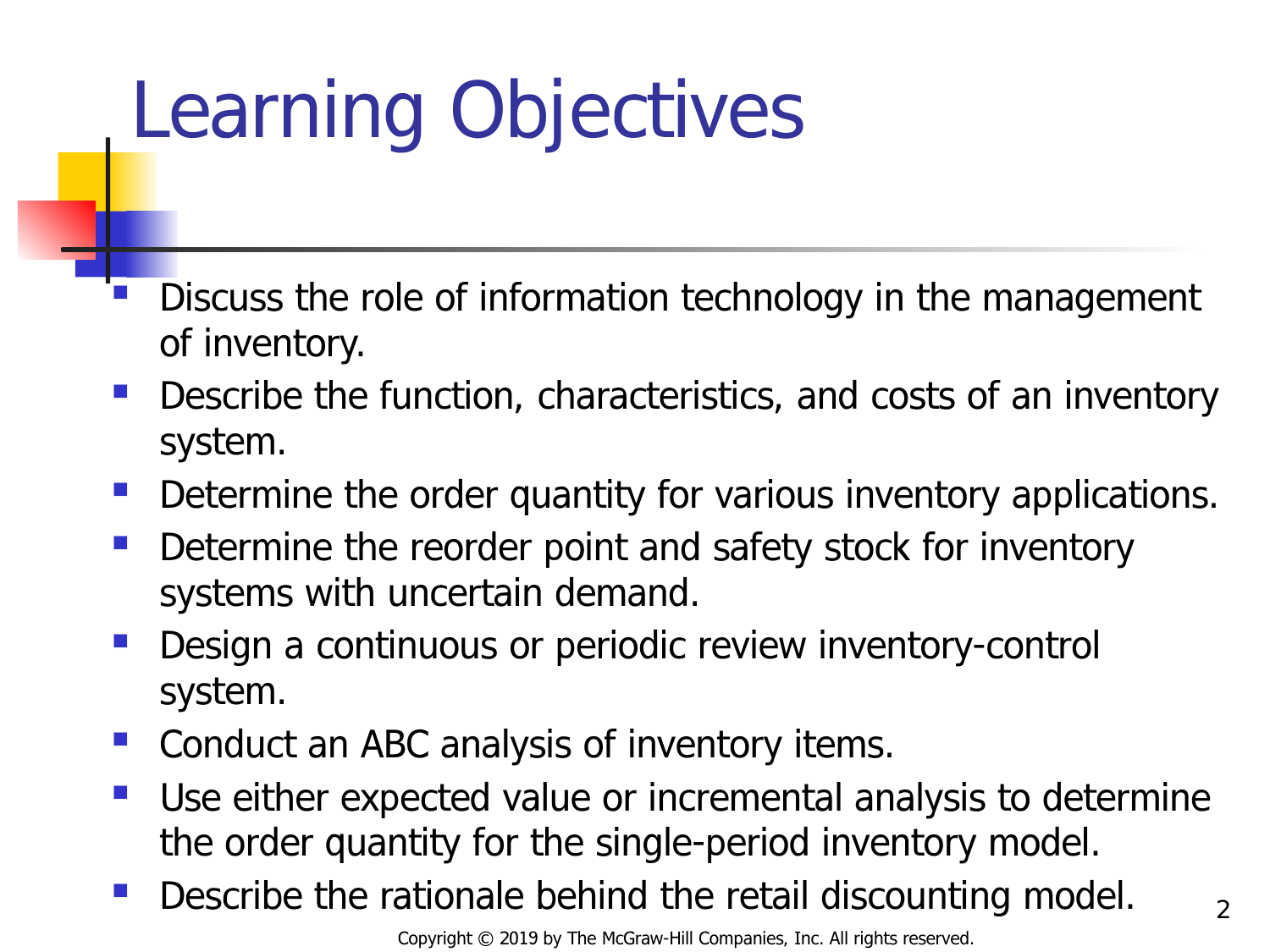

# Learning Objectives
Discuss the role of information technology in the management of inventory.
Describe the function, characteristics, and costs of an inventory system.
Determine the order quantity for various inventory applications.
Determine the reorder point and safety stock for inventory systems with uncertain demand.
Design a continuous or periodic review inventory-control system.
Conduct an ABC analysis of inventory items.
Use either expected value or incremental analysis to determine the order quantity for the single-period inventory model.
Describe the rationale behind the retail discounting model.
2
Copyright © 2019 by The McGraw-Hill Companies, Inc. All rights reserved.